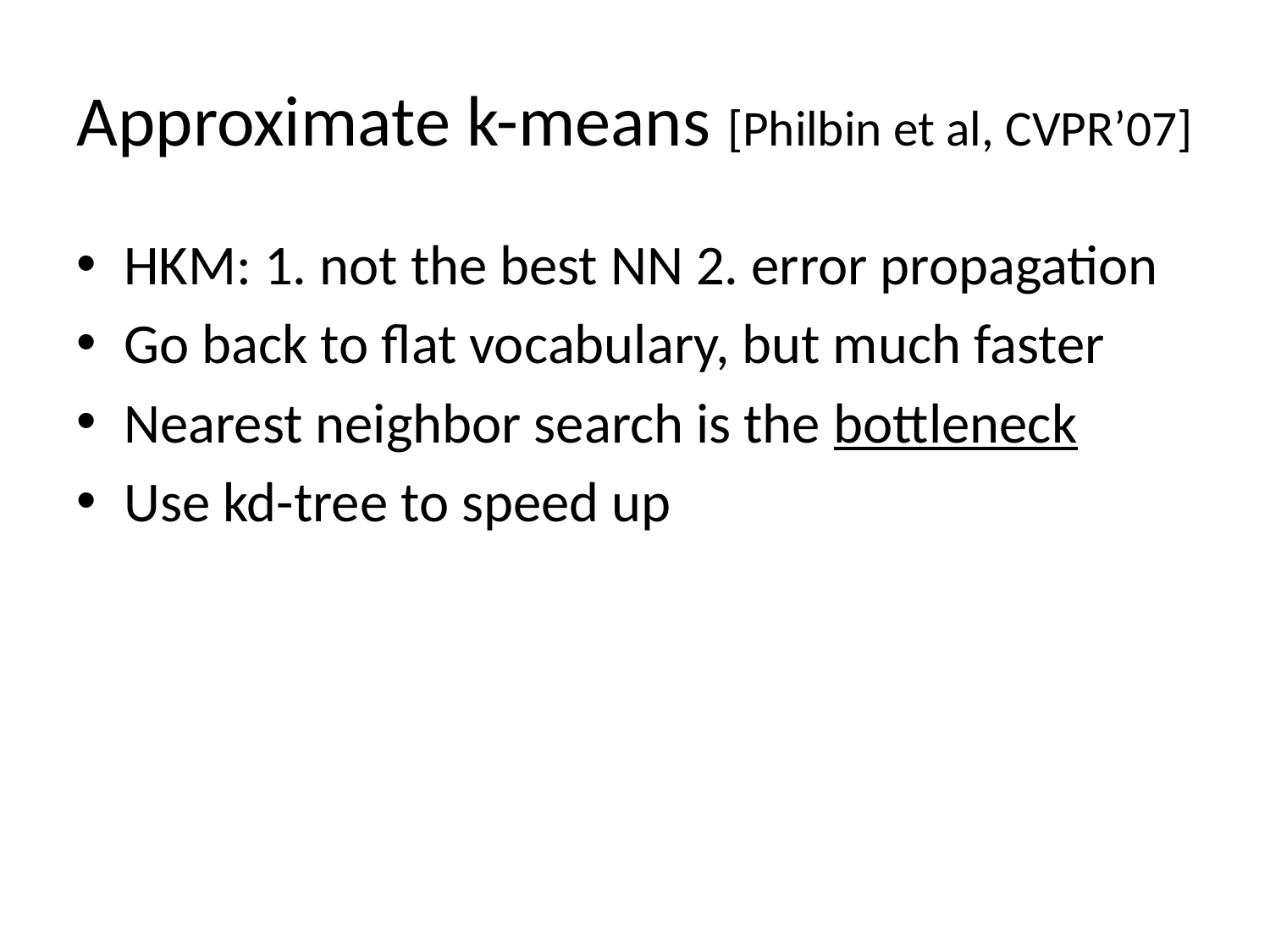

# Approximate k-means [Philbin et al, CVPR’07]
HKM: 1. not the best NN 2. error propagation
Go back to flat vocabulary, but much faster
Nearest neighbor search is the bottleneck
Use kd-tree to speed up